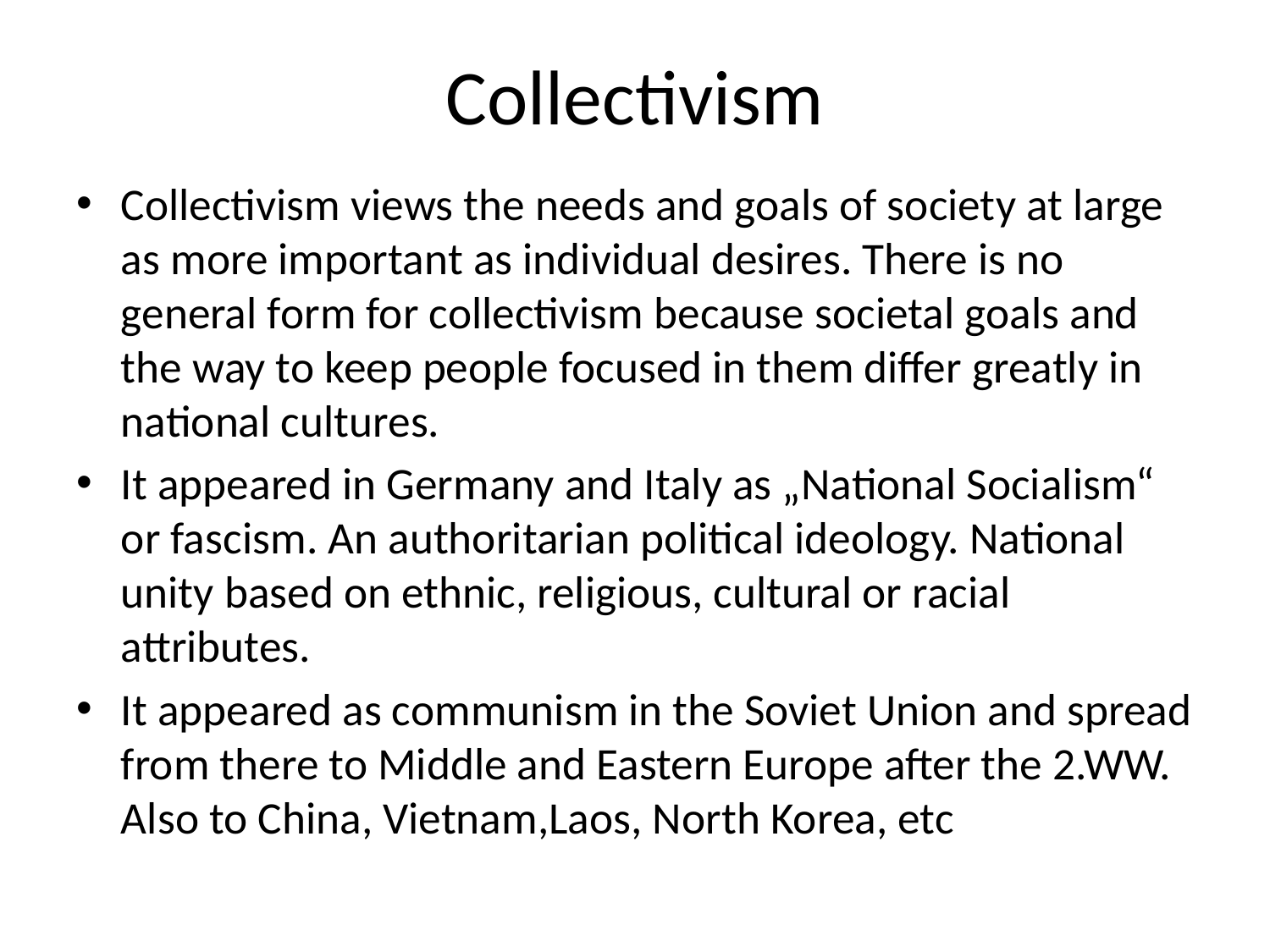

# Collectivism
Collectivism views the needs and goals of society at large as more important as individual desires. There is no general form for collectivism because societal goals and the way to keep people focused in them differ greatly in national cultures.
It appeared in Germany and Italy as „National Socialism“ or fascism. An authoritarian political ideology. National unity based on ethnic, religious, cultural or racial attributes.
It appeared as communism in the Soviet Union and spread from there to Middle and Eastern Europe after the 2.WW. Also to China, Vietnam,Laos, North Korea, etc